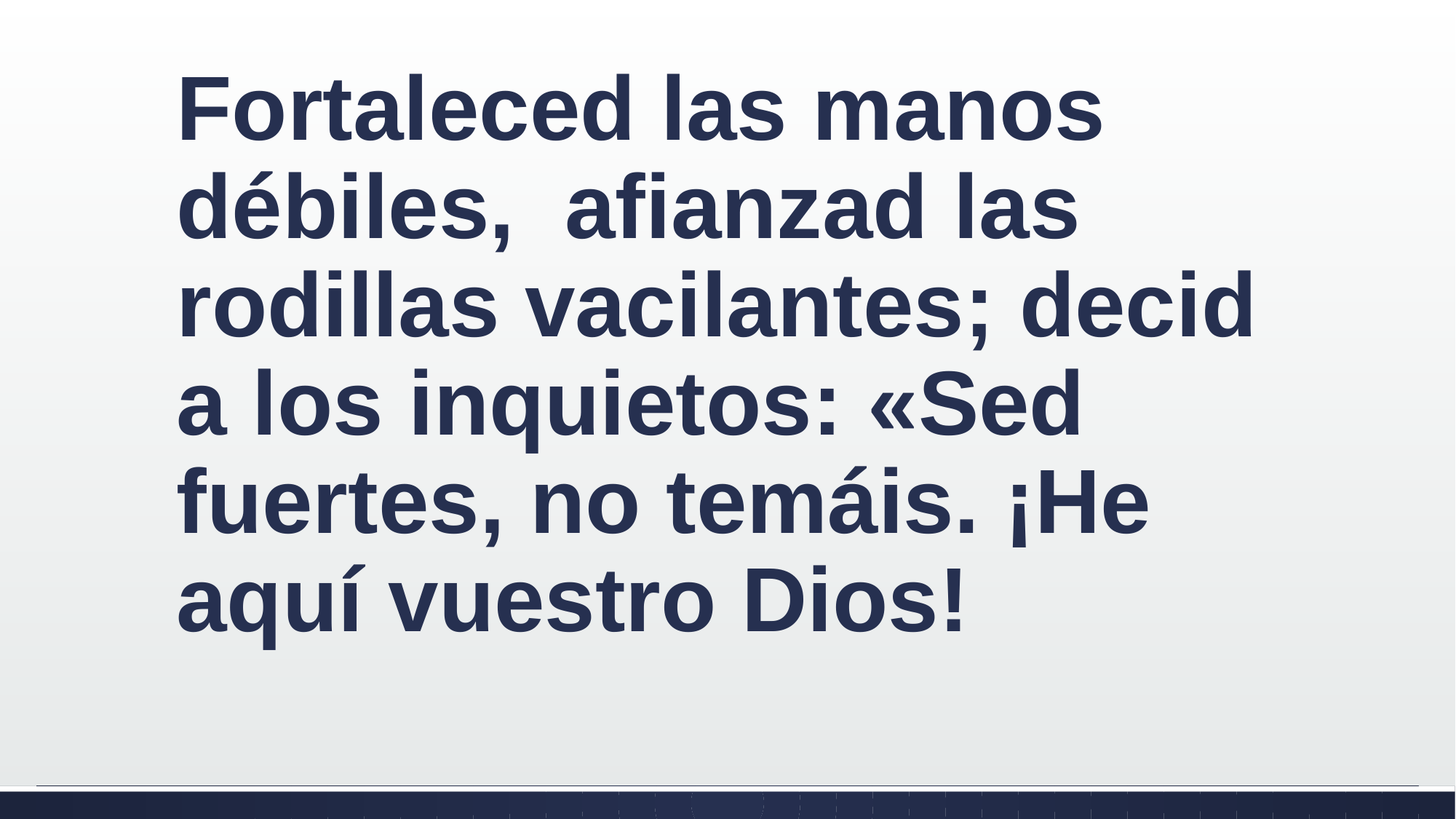

#
Fortaleced las manos débiles,  afianzad las rodillas vacilantes; decid a los inquietos: «Sed fuertes, no temáis. ¡He aquí vuestro Dios!